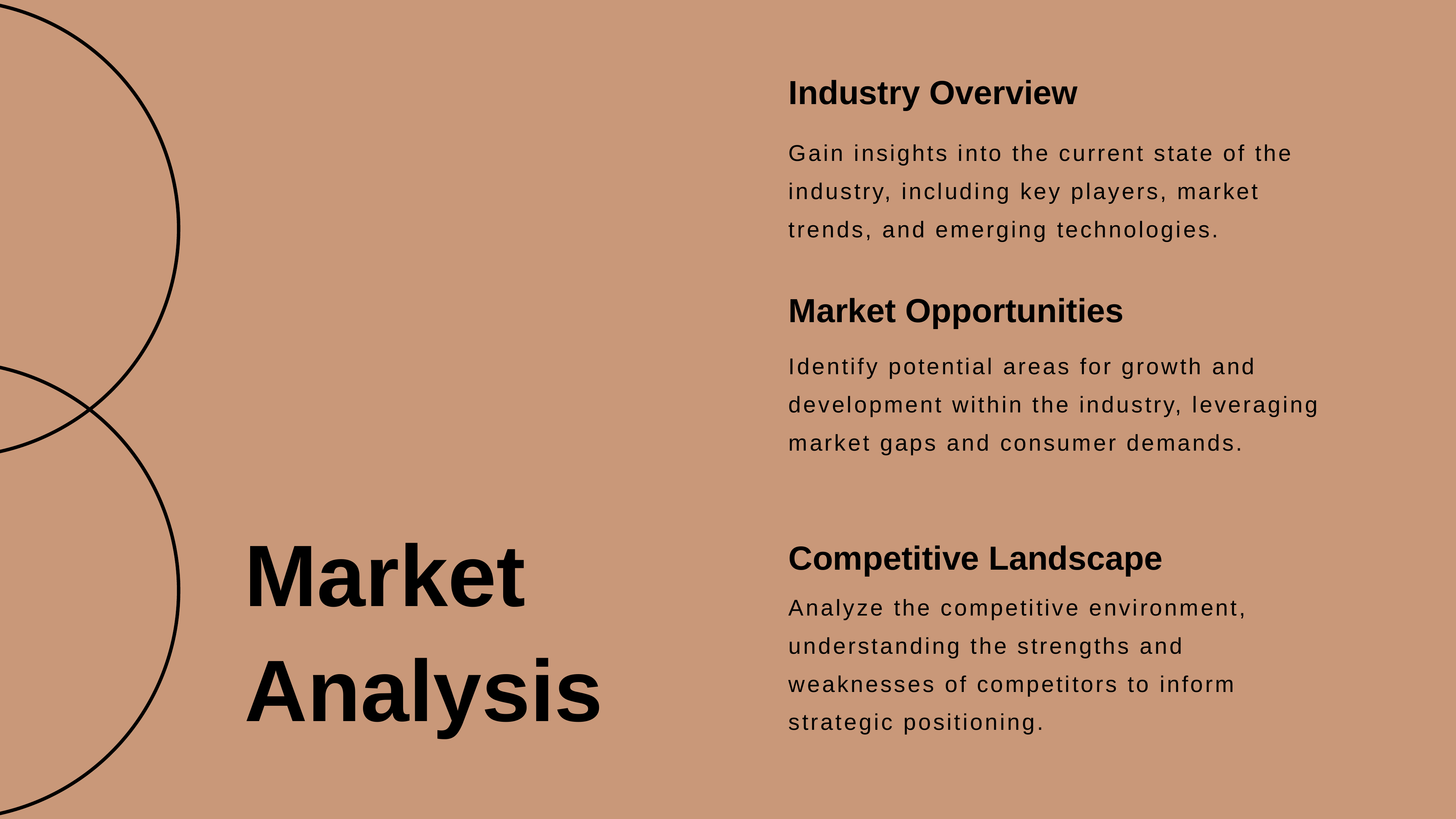

Industry Overview
Gain insights into the current state of the industry, including key players, market trends, and emerging technologies.
Market Opportunities
Identify potential areas for growth and development within the industry, leveraging market gaps and consumer demands.
Market Analysis
Competitive Landscape
Analyze the competitive environment, understanding the strengths and weaknesses of competitors to inform strategic positioning.